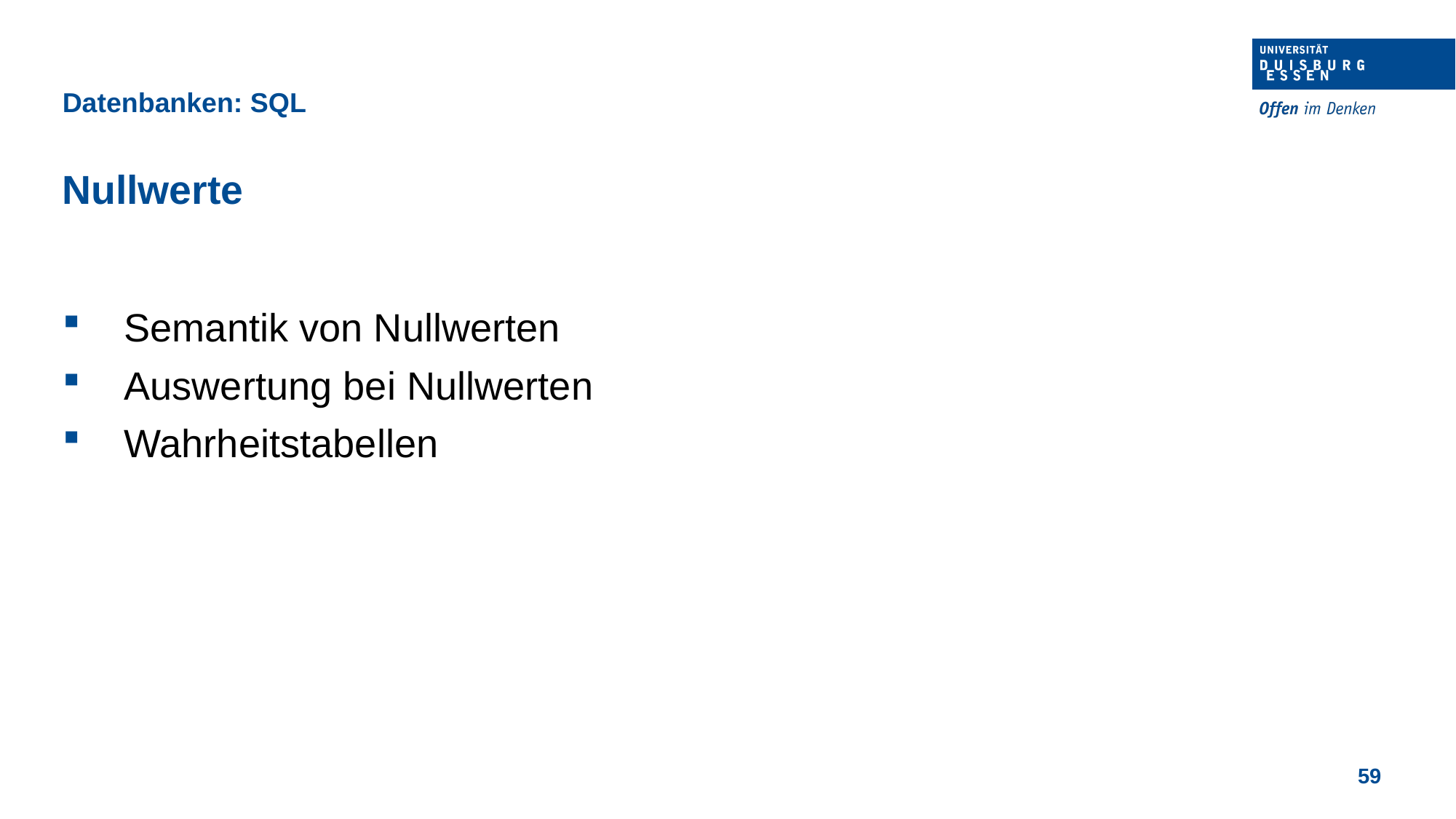

Datenbanken: SQL
Nullwerte
Semantik von Nullwerten
Auswertung bei Nullwerten
Wahrheitstabellen
59